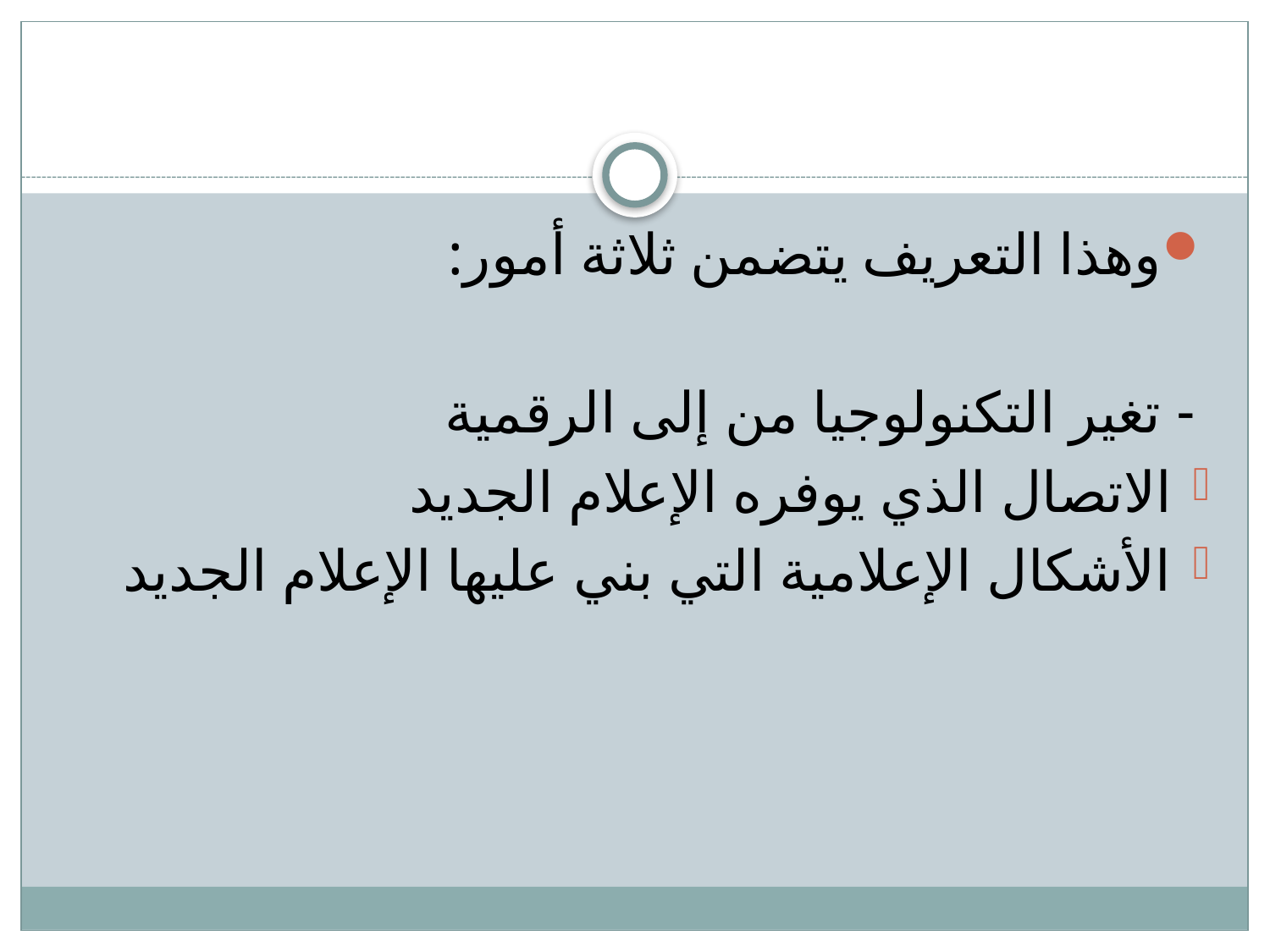

#
وهذا التعريف يتضمن ثلاثة أمور:

 - تغير التكنولوجيا من إلى الرقمية
الاتصال الذي يوفره الإعلام الجديد
الأشكال الإعلامية التي بني عليها الإعلام الجديد